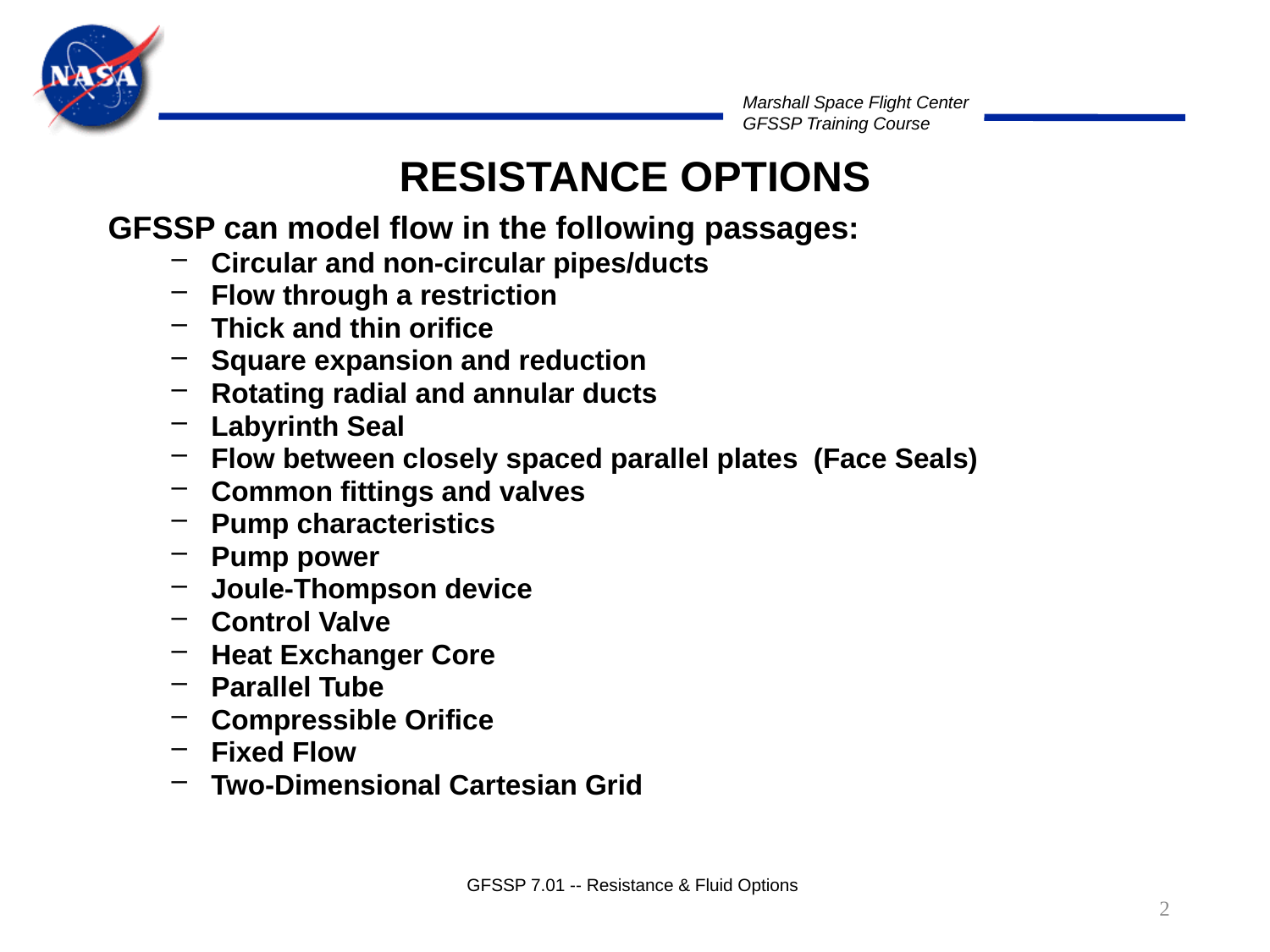

# RESISTANCE OPTIONS
GFSSP can model flow in the following passages:
Circular and non-circular pipes/ducts
Flow through a restriction
Thick and thin orifice
Square expansion and reduction
Rotating radial and annular ducts
Labyrinth Seal
Flow between closely spaced parallel plates  (Face Seals)
Common fittings and valves
Pump characteristics
Pump power
Joule-Thompson device
Control Valve
Heat Exchanger Core
Parallel Tube
Compressible Orifice
Fixed Flow
Two-Dimensional Cartesian Grid

GFSSP 7.01 -- Resistance & Fluid Options
2